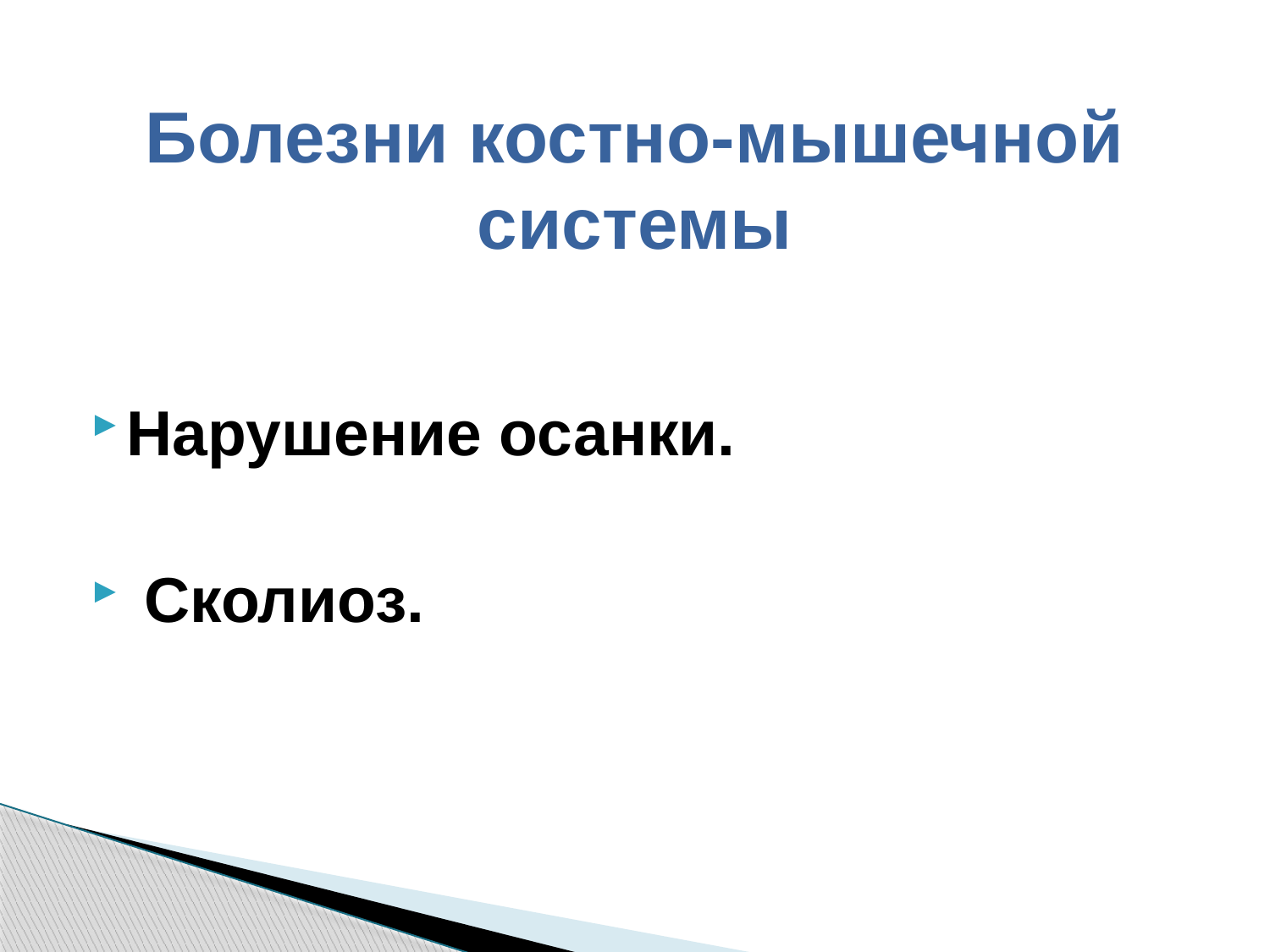

# Болезни костно-мышечной системы
Нарушение осанки.

 Сколиоз.